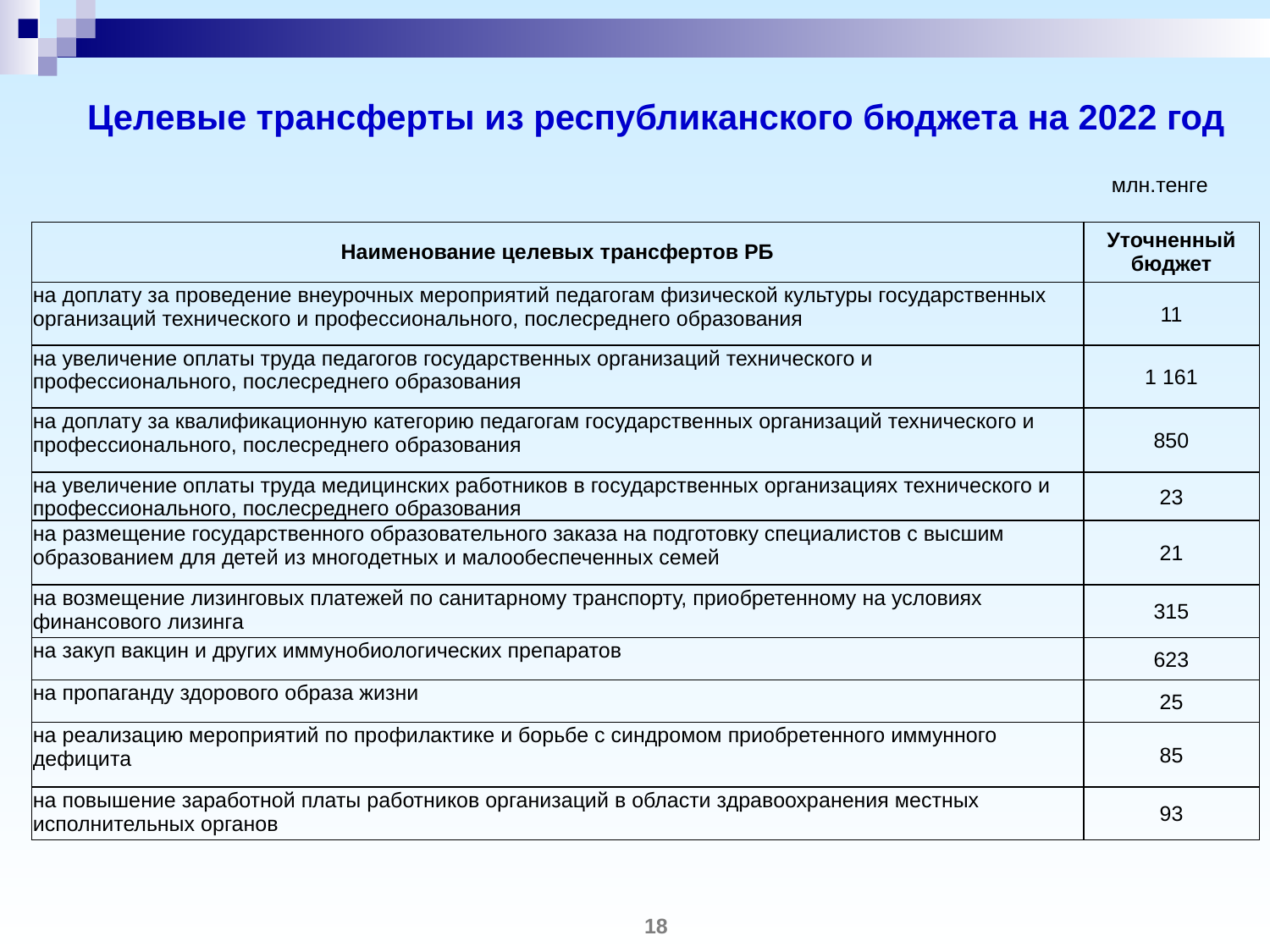

Целевые трансферты из республиканского бюджета на 2022 год
млн.тенге
| Наименование целевых трансфертов РБ | Уточненный бюджет |
| --- | --- |
| на доплату за проведение внеурочных мероприятий педагогам физической культуры государственных организаций технического и профессионального, послесреднего образования | 11 |
| на увеличение оплаты труда педагогов государственных организаций технического и профессионального, послесреднего образования | 1 161 |
| на доплату за квалификационную категорию педагогам государственных организаций технического и профессионального, послесреднего образования | 850 |
| на увеличение оплаты труда медицинских работников в государственных организациях технического и профессионального, послесреднего образования | 23 |
| на размещение государственного образовательного заказа на подготовку специалистов с высшим образованием для детей из многодетных и малообеспеченных семей | 21 |
| на возмещение лизинговых платежей по санитарному транспорту, приобретенному на условиях финансового лизинга | 315 |
| на закуп вакцин и других иммунобиологических препаратов | 623 |
| на пропаганду здорового образа жизни | 25 |
| на реализацию мероприятий по профилактике и борьбе с синдромом приобретенного иммунного дефицита | 85 |
| на повышение заработной платы работников организаций в области здравоохранения местных исполнительных органов | 93 |
18